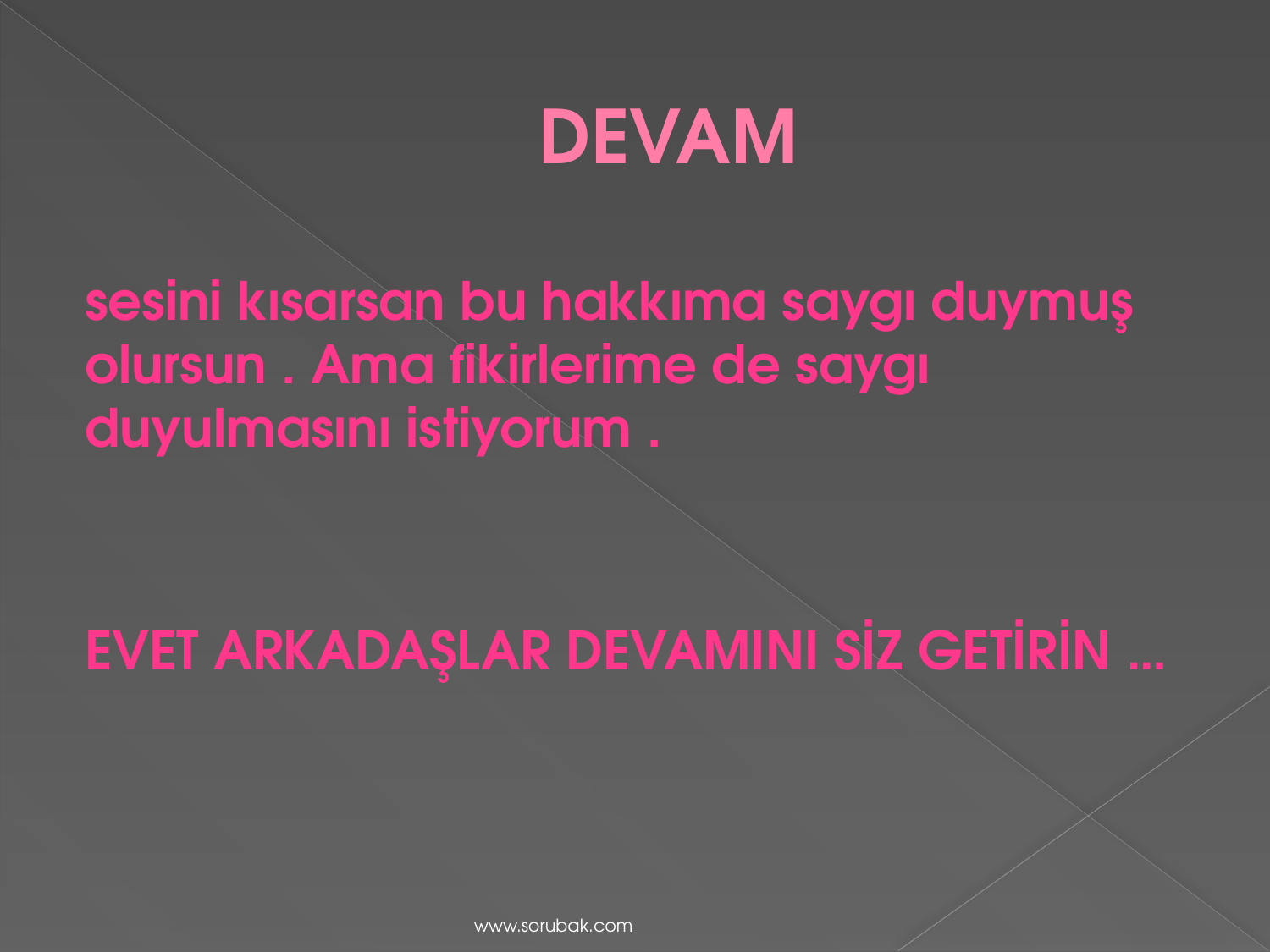

# DEVAM
sesini kısarsan bu hakkıma saygı duymuş olursun . Ama fikirlerime de saygı duyulmasını istiyorum .

EVET ARKADAŞLAR DEVAMINI SİZ GETİRİN …
www.sorubak.com